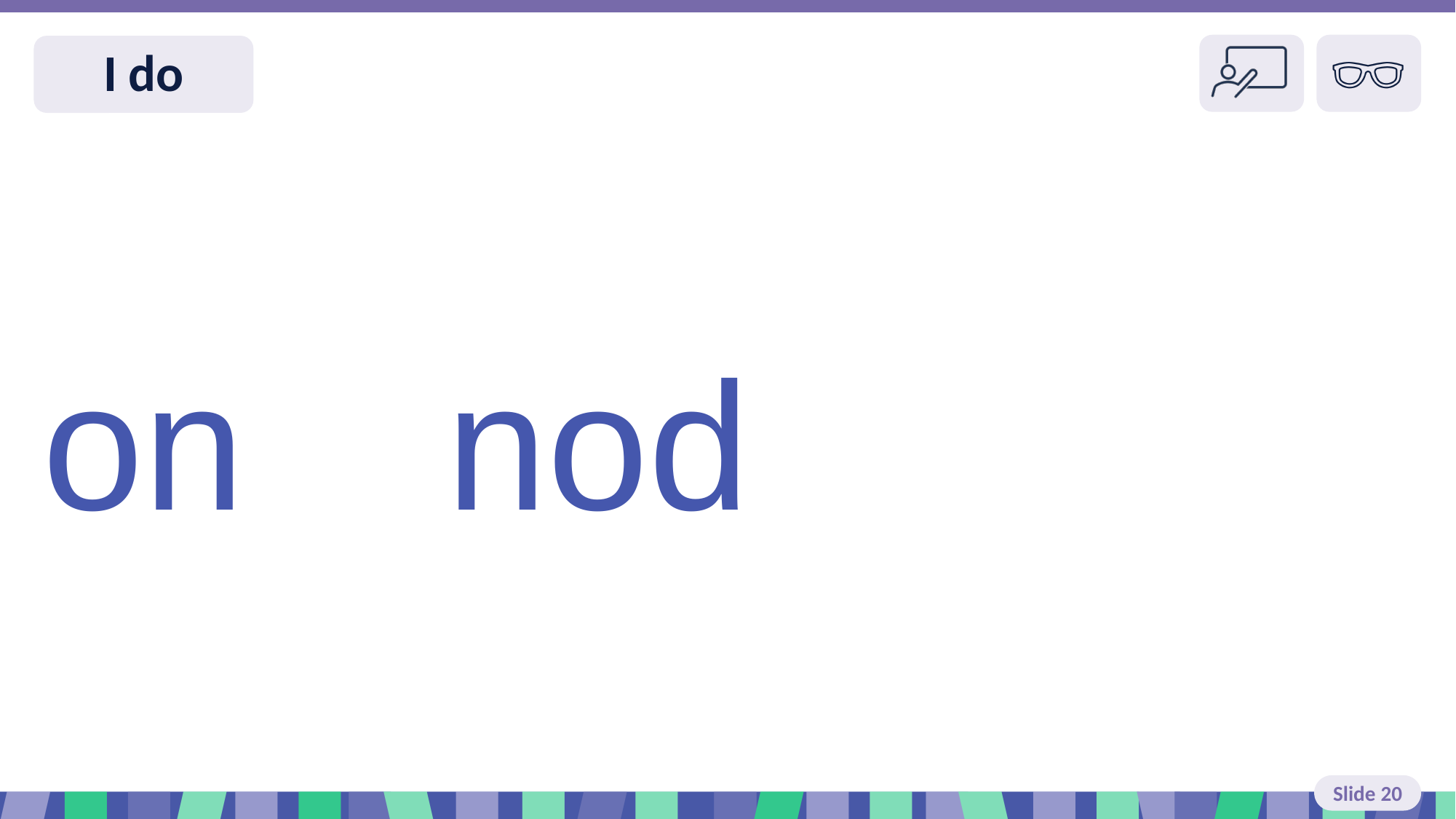

Slide 20 I do read
on    nod